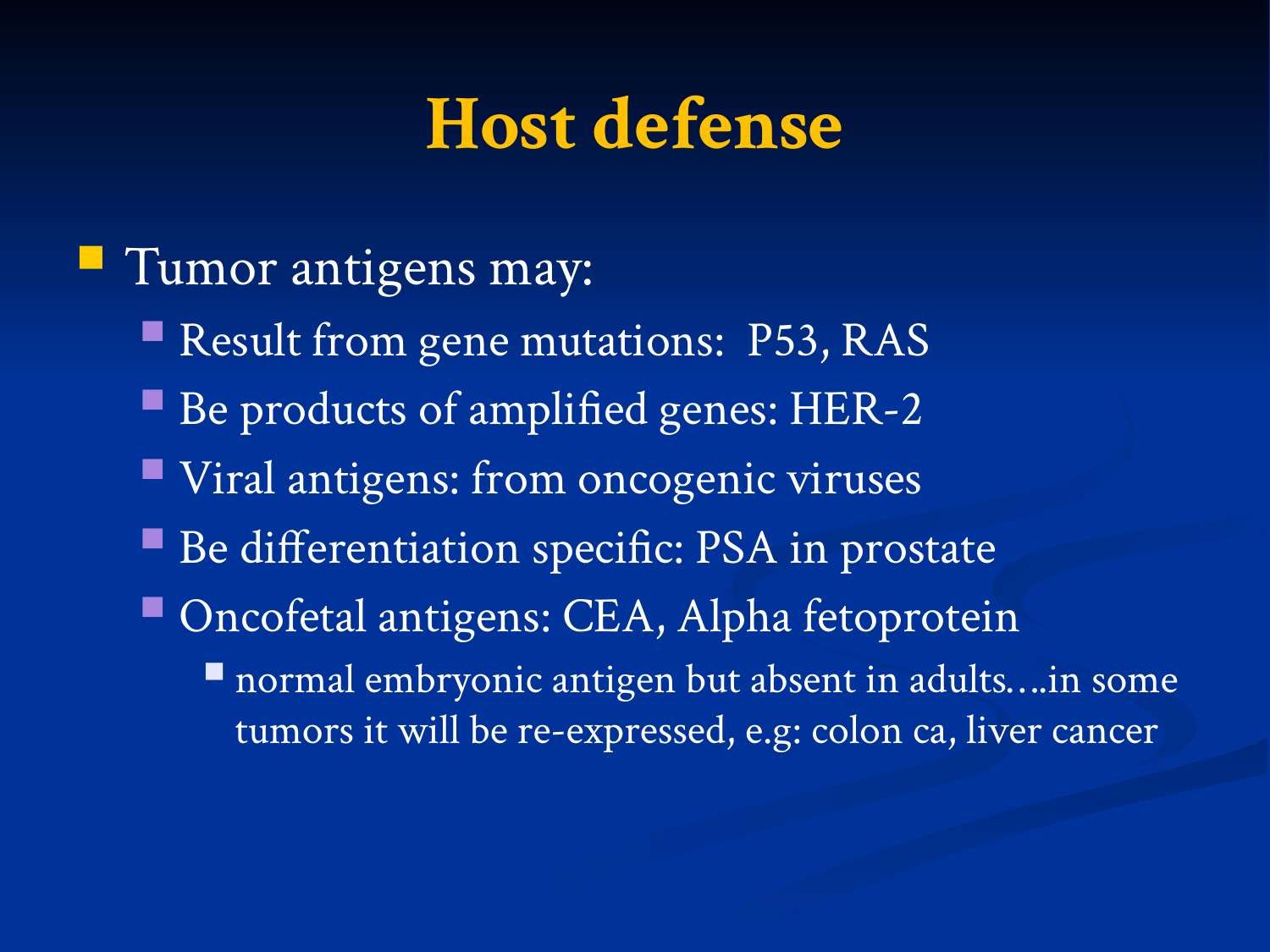

# Host defense
Tumor antigens may:
Result from gene mutations:  P53, RAS
Be products of amplified genes: HER-2
Viral antigens: from oncogenic viruses
Be differentiation specific: PSA in prostate
Oncofetal antigens: CEA, Alpha fetoprotein
normal embryonic antigen but absent in adults….in some tumors it will be re-expressed, e.g: colon ca, liver cancer